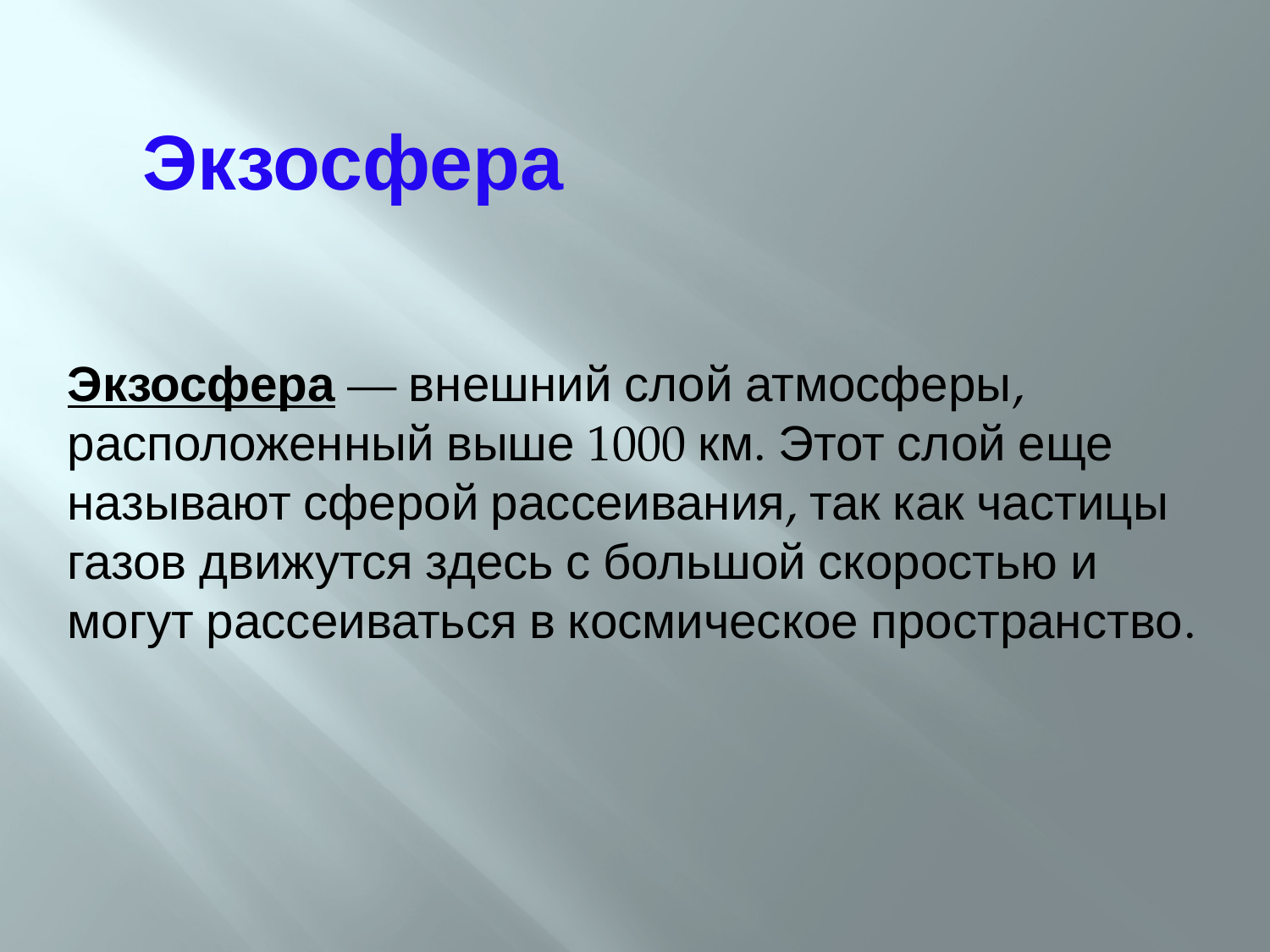

Экзосфера
Экзосфера — внешний слой атмосферы, расположенный выше 1000 км. Этот слой еще называют сферой рассеивания, так как частицы газов движутся здесь с большой скоростью и могут рассеиваться в космическое пространство.